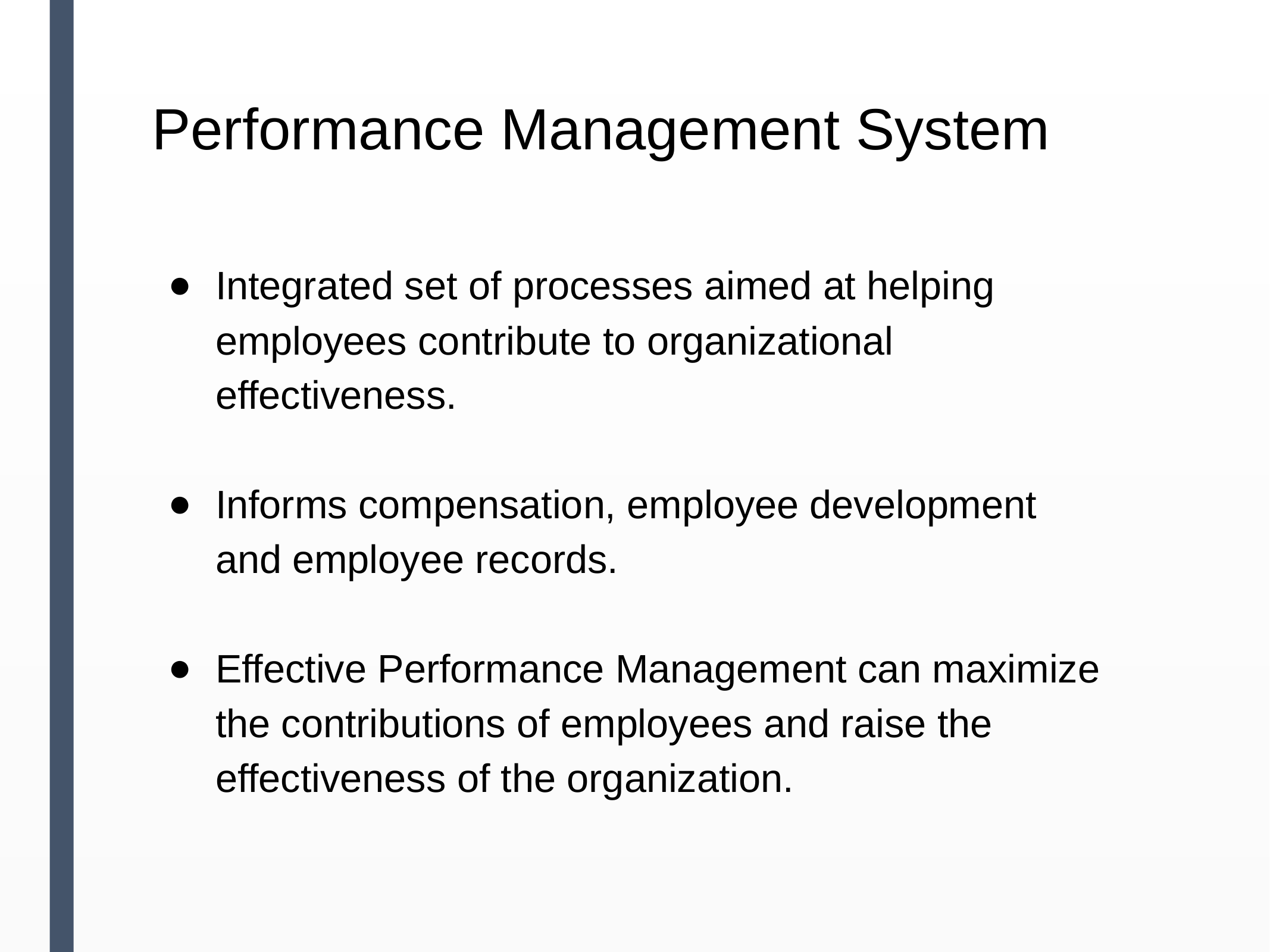

# Performance Management System
Integrated set of processes aimed at helping employees contribute to organizational effectiveness.

Informs compensation, employee development and employee records.

Effective Performance Management can maximize the contributions of employees and raise the effectiveness of the organization.